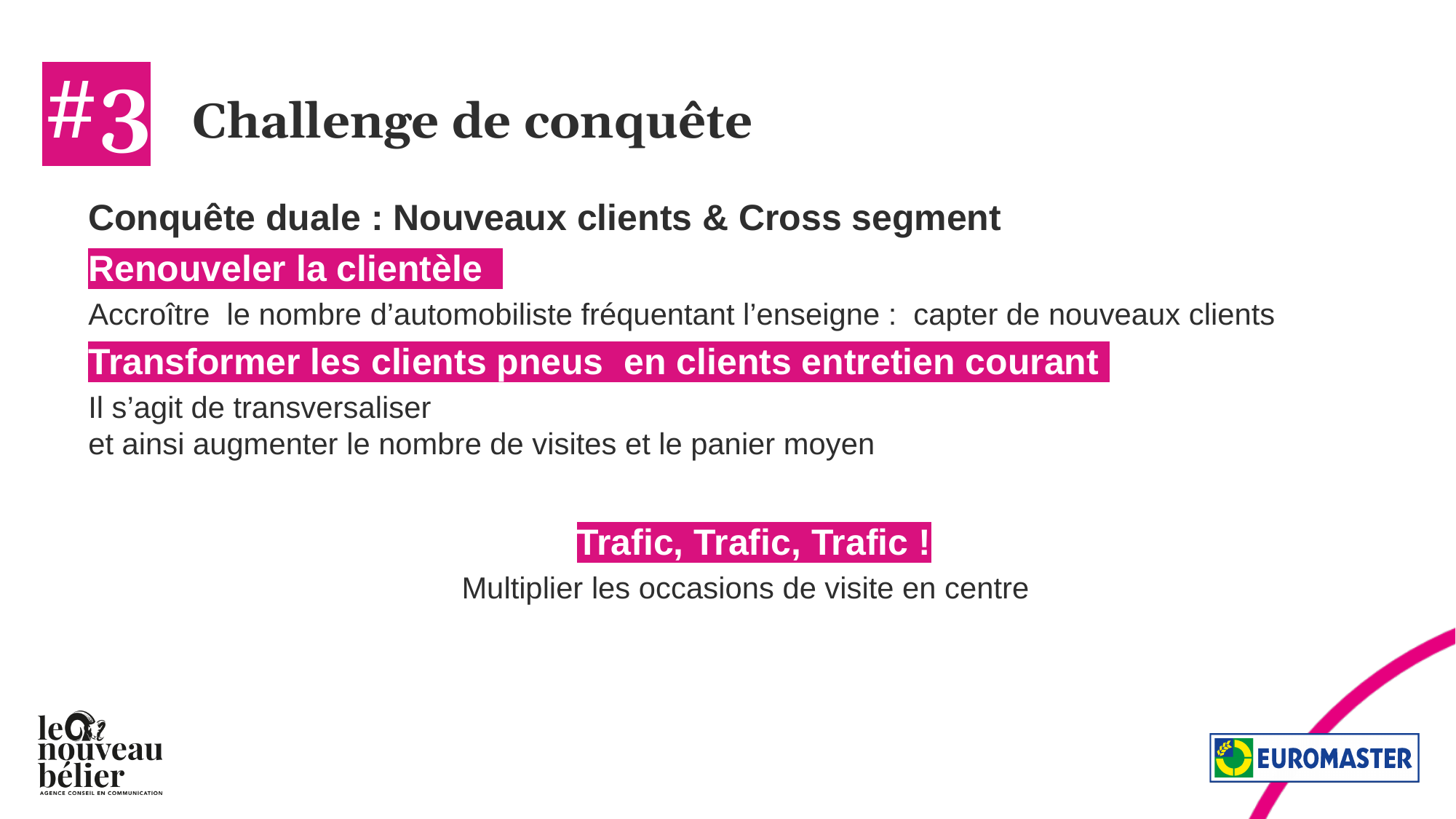

# #3  Challenge de conquête
Conquête duale : Nouveaux clients & Cross segment
Renouveler la clientèle
Accroître  le nombre d’automobiliste fréquentant l’enseigne :  capter de nouveaux clients
Transformer les clients pneus  en clients entretien courant
Il s’agit de transversaliser
et ainsi augmenter le nombre de visites et le panier moyen

Trafic, Trafic, Trafic !
Multiplier les occasions de visite en centre

TRAFIC